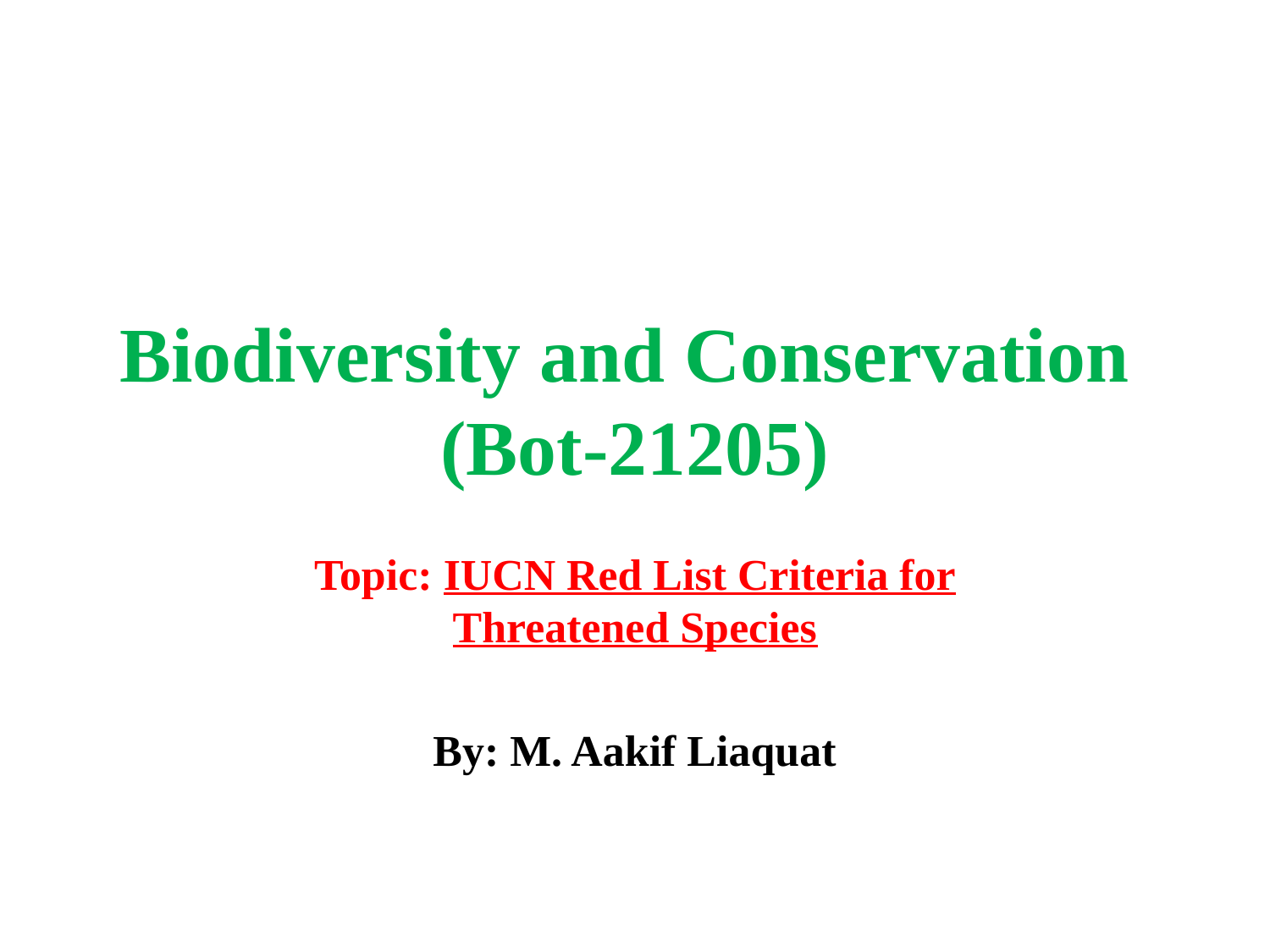

# Biodiversity and Conservation (Bot-21205)
Topic: IUCN Red List Criteria for Threatened Species

By: M. Aakif Liaquat